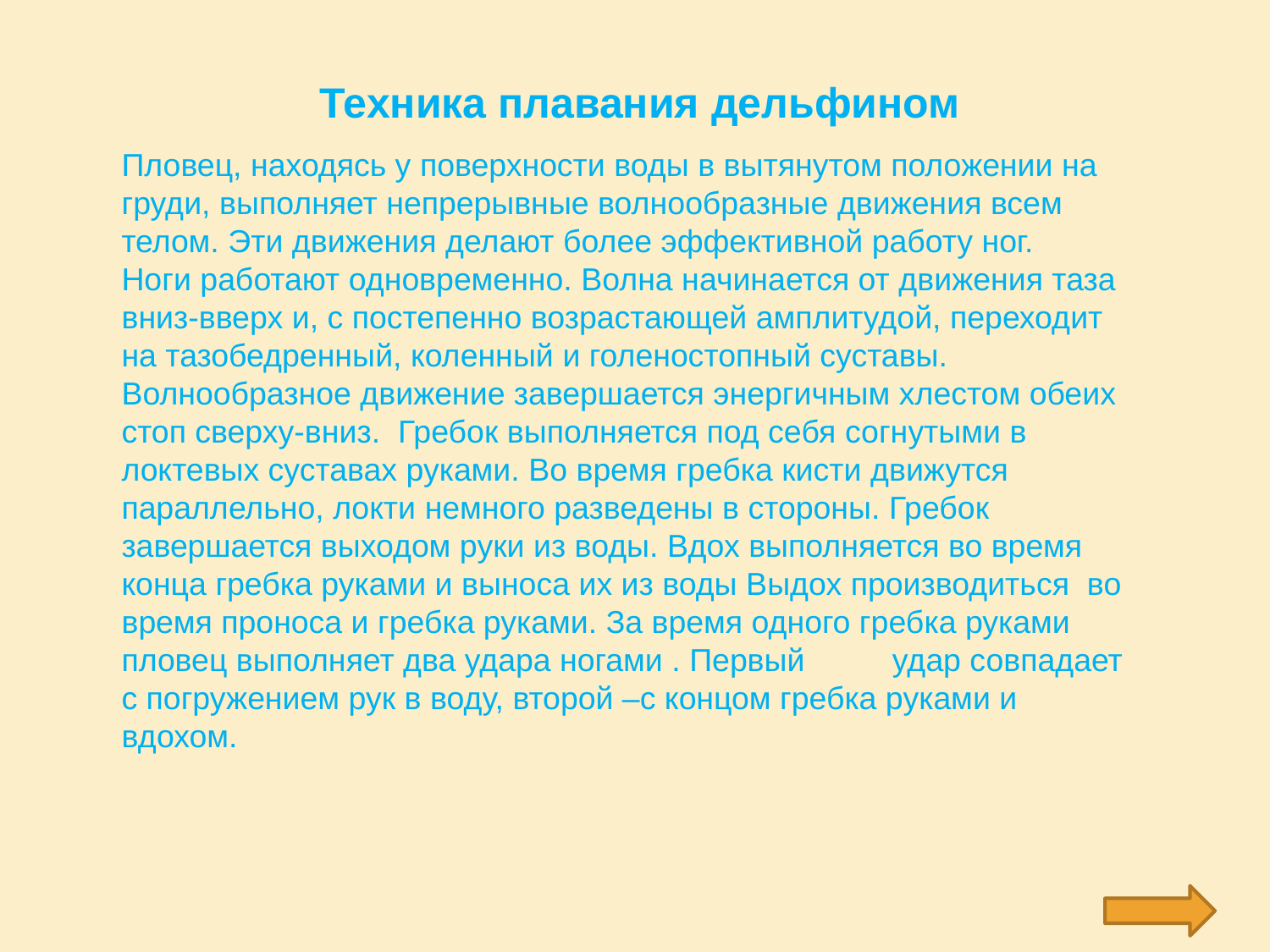

Техника плавания дельфином
Пловец, находясь у поверхности воды в вытянутом положении на груди, выполняет непрерывные волнообразные движения всем телом. Эти движения делают более эффективной работу ног.
Ноги работают одновременно. Волна начинается от движения таза вниз-вверх и, с постепенно возрастающей амплитудой, переходит на тазобедренный, коленный и голеностопный суставы. Волнообразное движение завершается энергичным хлестом обеих стоп сверху-вниз.  Гребок выполняется под себя согнутыми в локтевых суставах руками. Во время гребка кисти движутся параллельно, локти немного разведены в стороны. Гребок завершается выходом руки из воды. Вдох выполняется во время конца гребка руками и выноса их из воды Выдох производиться  во время проноса и гребка руками. За время одного гребка руками пловец выполняет два удара ногами . Первый	 удар совпадает с погружением рук в воду, второй –с концом гребка руками и вдохом.